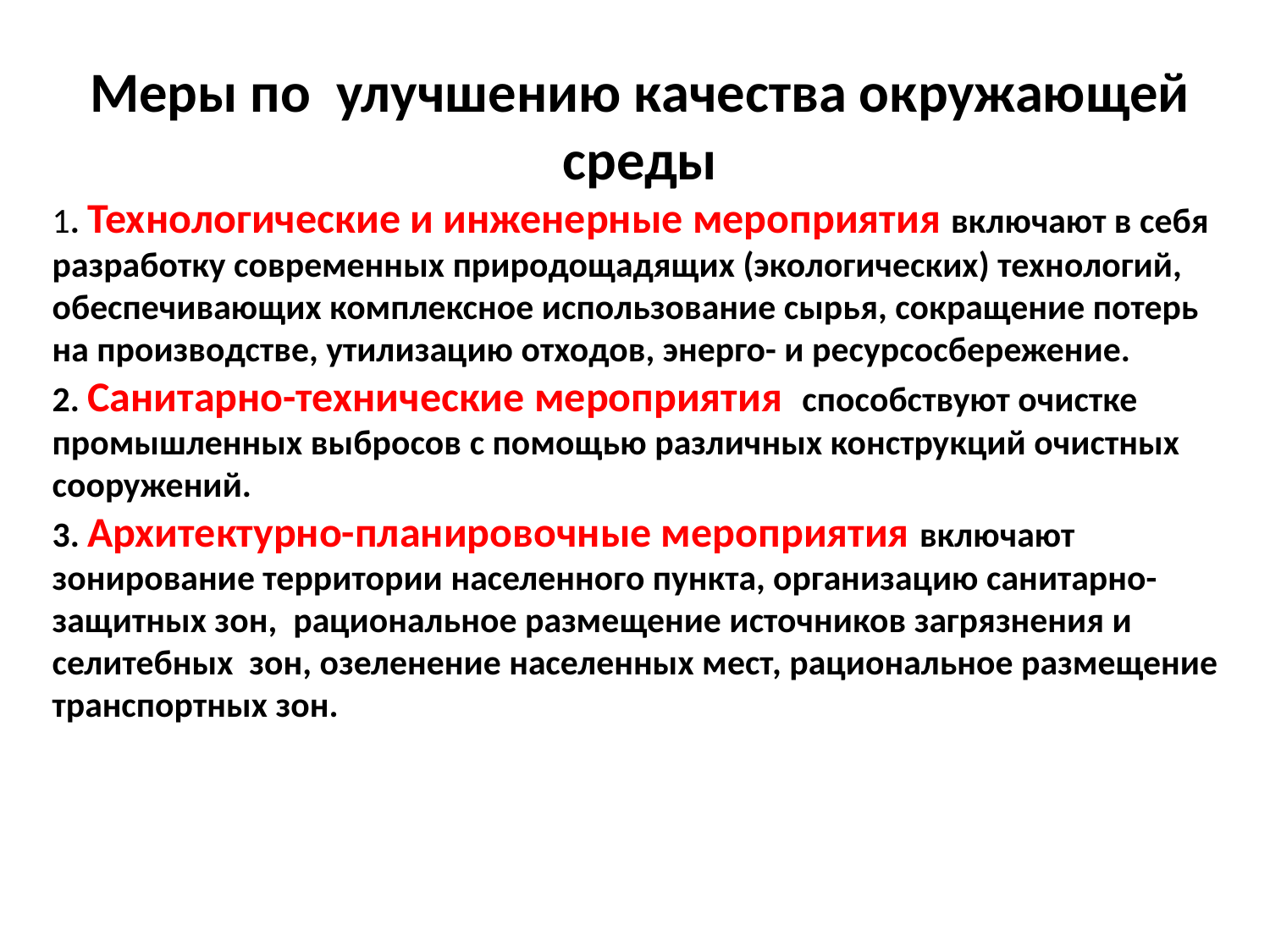

Меры по  улучшению качества окружающей среды
1. Технологические и инженерные мероприятия включают в себя разработку современных природощадящих (экологических) технологий, обеспечивающих комплексное использование сырья, сокращение потерь на производстве, утилизацию отходов, энерго- и ресурсосбережение.
2. Санитарно-технические мероприятия  способствуют очистке промышленных выбросов с помощью различных конструкций очистных сооружений.
3. Архитектурно-планировочные мероприятия включают зонирование территории населенного пункта, организацию санитарно-защитных зон,  рациональное размещение источников загрязнения и селитебных  зон, озеленение населенных мест, рациональное размещение транспортных зон.